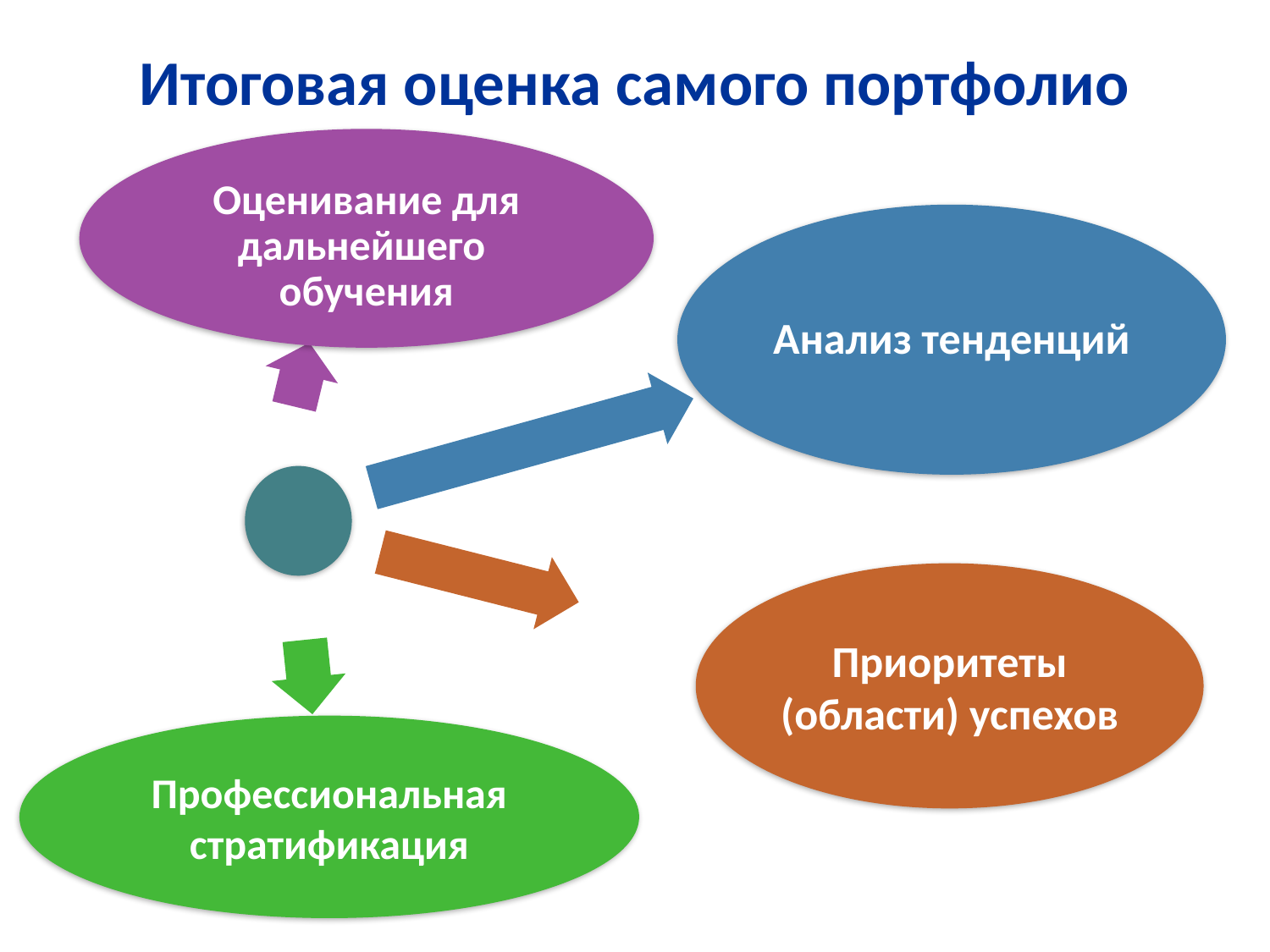

# Итоговая оценка самого портфолио

Оценивание для дальнейшего  обучения

Анализ тенденций

Профессиональная стратификация

Приоритеты (области) успехов